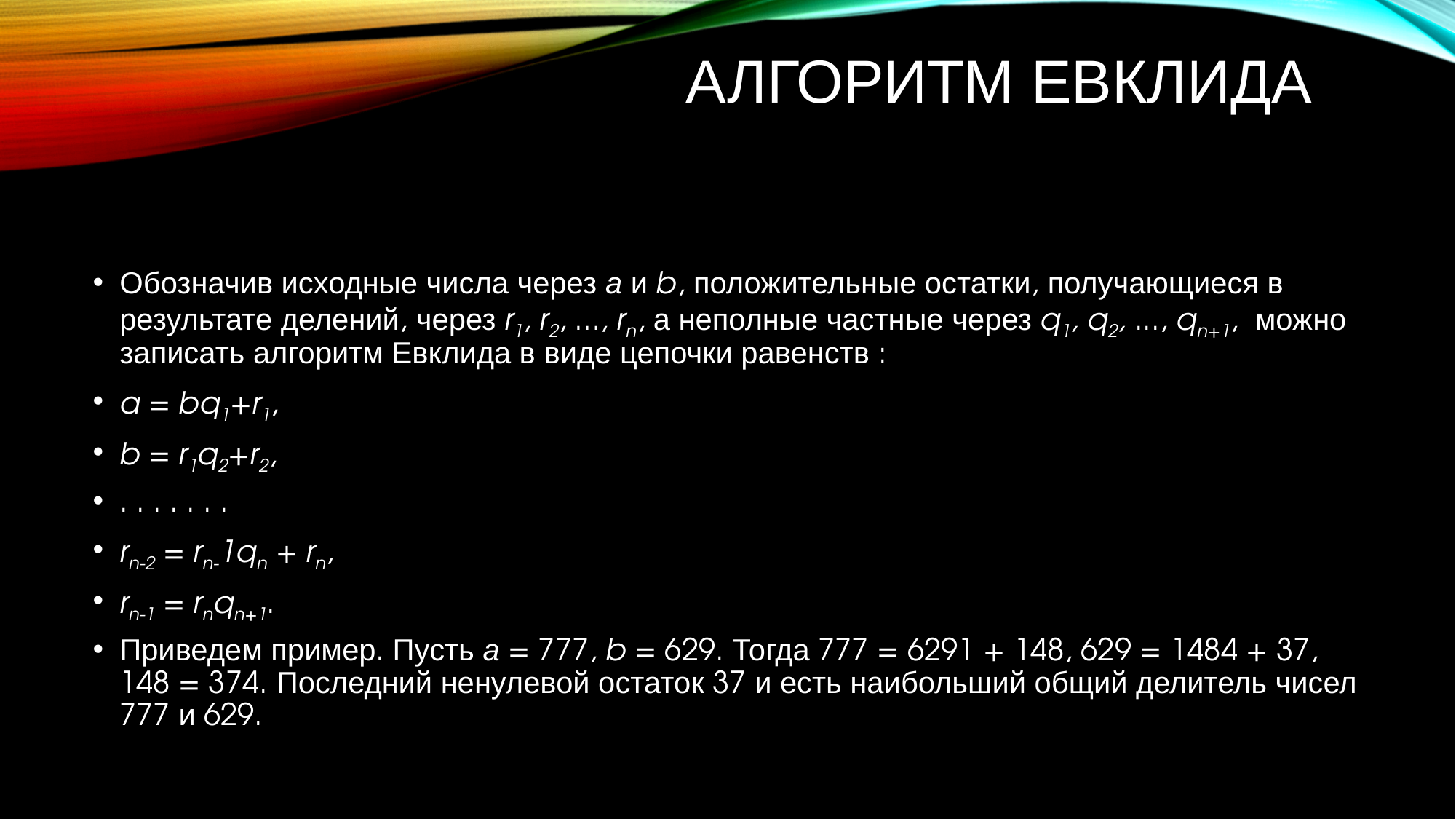

# АЛГОРИТМ Евклида
Обозначив исходные числа через а и b, положительные остатки, получающиеся в результате делений, через r1, r2, …, rn, а неполные частные через q1, q2, ..., qn+1,  можно записать алгоритм Евклида в виде цепочки равенств :
a = bq1+r1,
b = r1q2+r2,
. . . . . . .
rn-2 = rn-1qn + rn,
rn-1 = rnqn+1.
Приведем пример. Пусть а = 777, b = 629. Тогда 777 = 6291 + 148, 629 = 1484 + 37, 148 = 374. Последний ненулевой остаток 37 и есть наибольший общий делитель чисел 777 и 629.